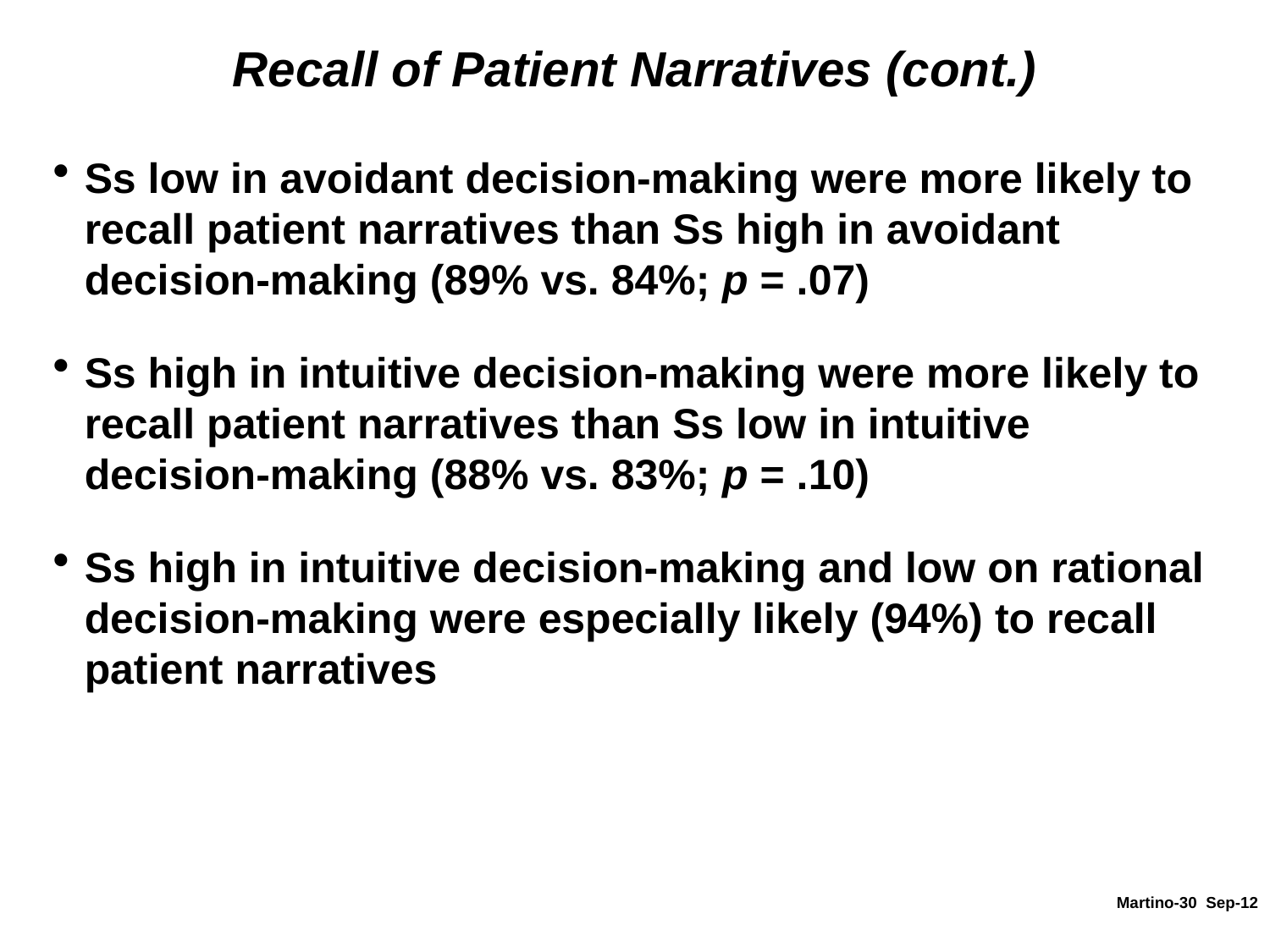

# Recall of Patient Narratives (cont.)
Ss low in avoidant decision-making were more likely to recall patient narratives than Ss high in avoidant decision-making (89% vs. 84%; p = .07)
Ss high in intuitive decision-making were more likely to recall patient narratives than Ss low in intuitive decision-making (88% vs. 83%; p = .10)
Ss high in intuitive decision-making and low on rational decision-making were especially likely (94%) to recall patient narratives